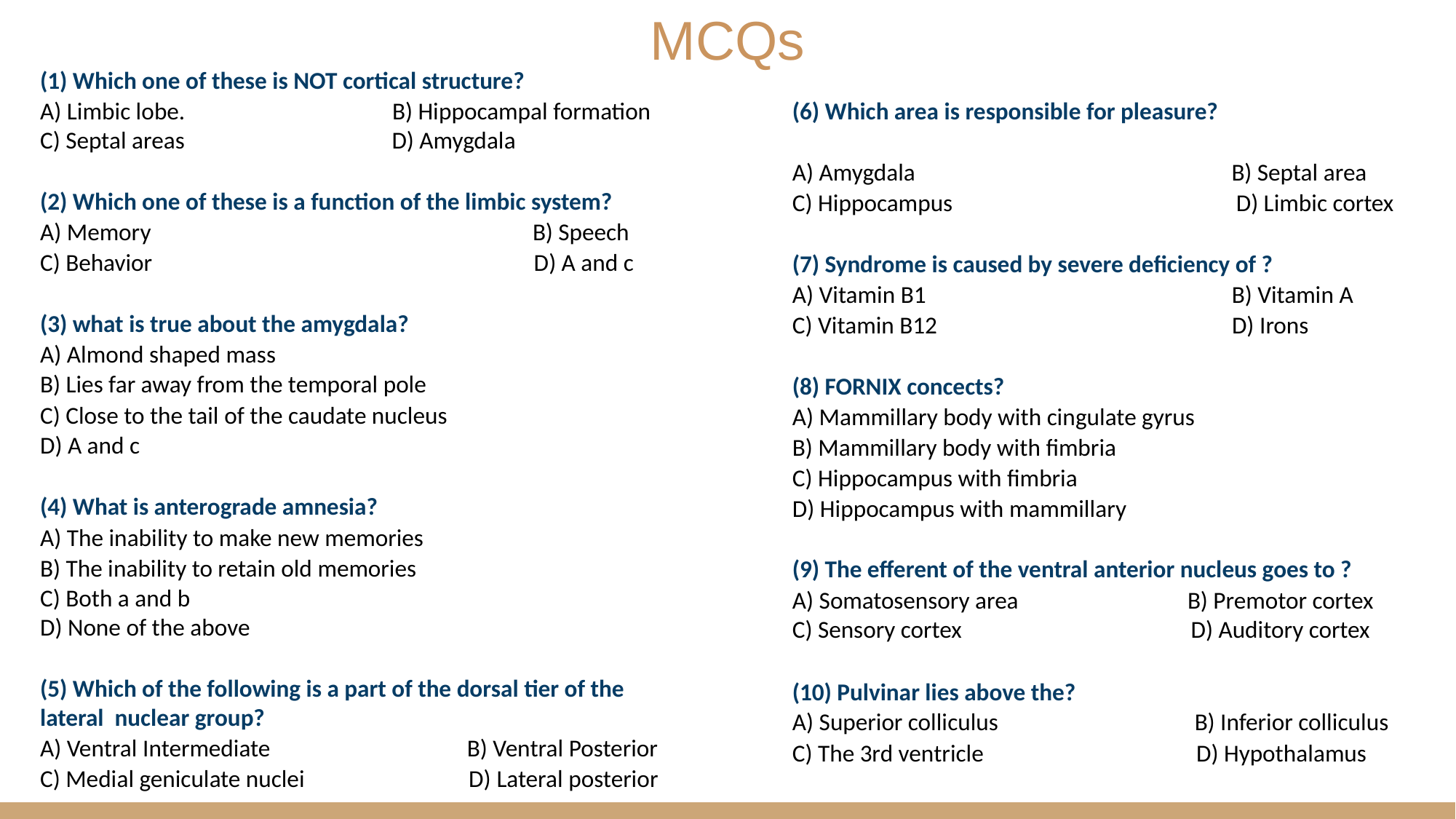

(1) Which one of these is NOT cortical structure?
A) Limbic lobe.                                      B) Hippocampal formation
C) Septal areas                                      D) Amygdala

(2) Which one of these is a function of the limbic system?
A) Memory                                                                      B) Speech
C) Behavior                                                                      D) A and c

(3) what is true about the amygdala?
A) Almond shaped mass
B) Lies far away from the temporal pole
C) Close to the tail of the caudate nucleus
D) A and c

(4) What is anterograde amnesia?
A) The inability to make new memories
B) The inability to retain old memories
C) Both a and b
D) None of the above

(5) Which of the following is a part of the dorsal tier of the lateral  nuclear group?
A) Ventral Intermediate                                    B) Ventral Posterior
C) Medial geniculate nuclei                              D) Lateral posterior

(6) Which area is responsible for pleasure?

A) Amygdala                                                          B) Septal area
C) Hippocampus                                                    D) Limbic cortex

(7) Syndrome is caused by severe deficiency of ?
A) Vitamin B1                                                        B) Vitamin A
C) Vitamin B12                                                      D) Irons

(8) FORNIX concects?
A) Mammillary body with cingulate gyrus
B) Mammillary body with fimbria
C) Hippocampus with fimbria
D) Hippocampus with mammillary

(9) The efferent of the ventral anterior nucleus goes to ?
A) Somatosensory area                               B) Premotor cortex
C) Sensory cortex                                          D) Auditory cortex

(10) Pulvinar lies above the?
A) Superior colliculus                                    B) Inferior colliculus
C) The 3rd ventricle                                       D) Hypothalamus